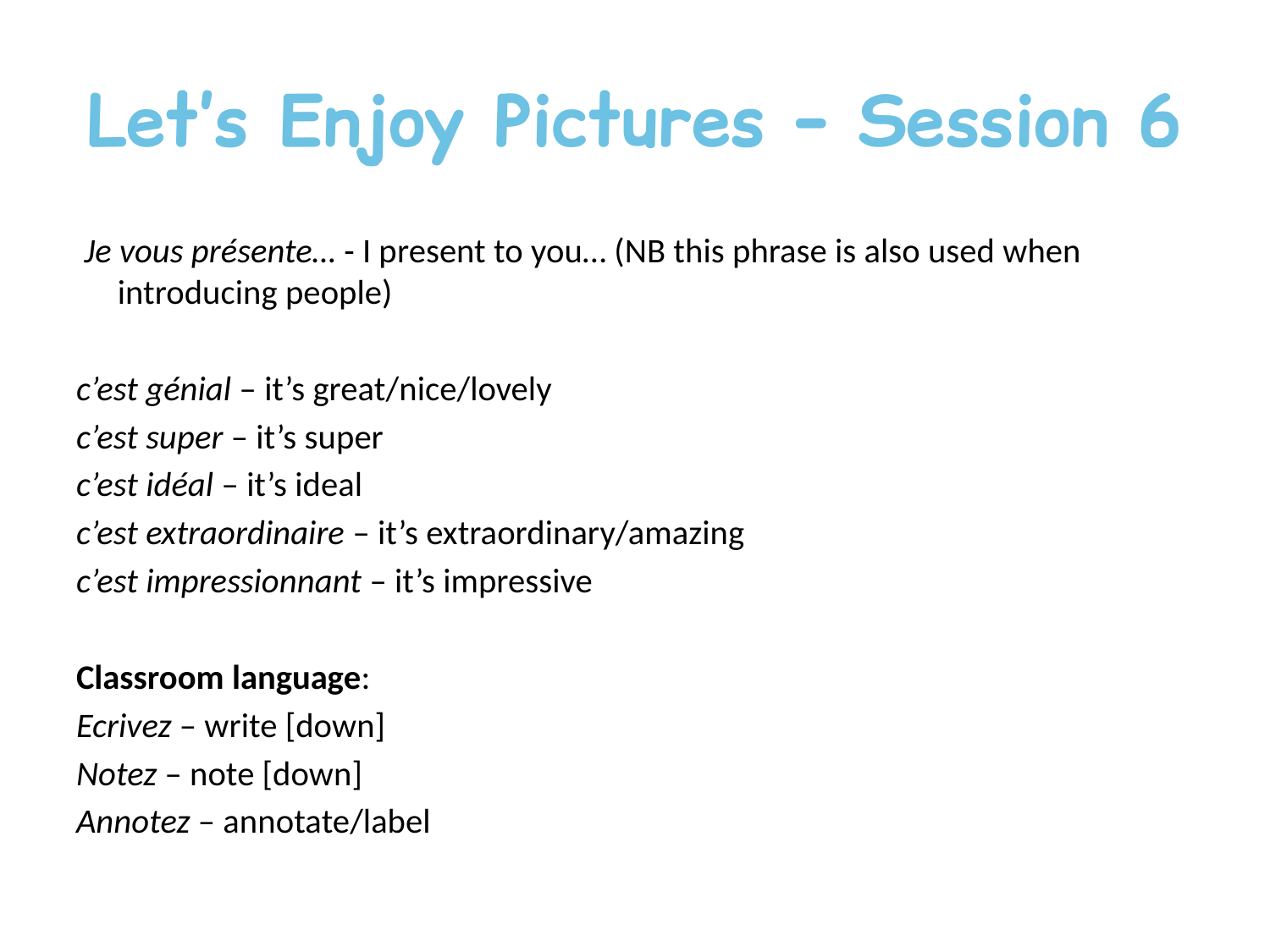

# Let’s Enjoy Pictures – Session 6
 Je vous présente… - I present to you… (NB this phrase is also used when introducing people)

c’est génial – it’s great/nice/lovely
c’est super – it’s super
c’est idéal – it’s ideal
c’est extraordinaire – it’s extraordinary/amazing
c’est impressionnant – it’s impressive

Classroom language:
Ecrivez – write [down]
Notez – note [down]
Annotez – annotate/label